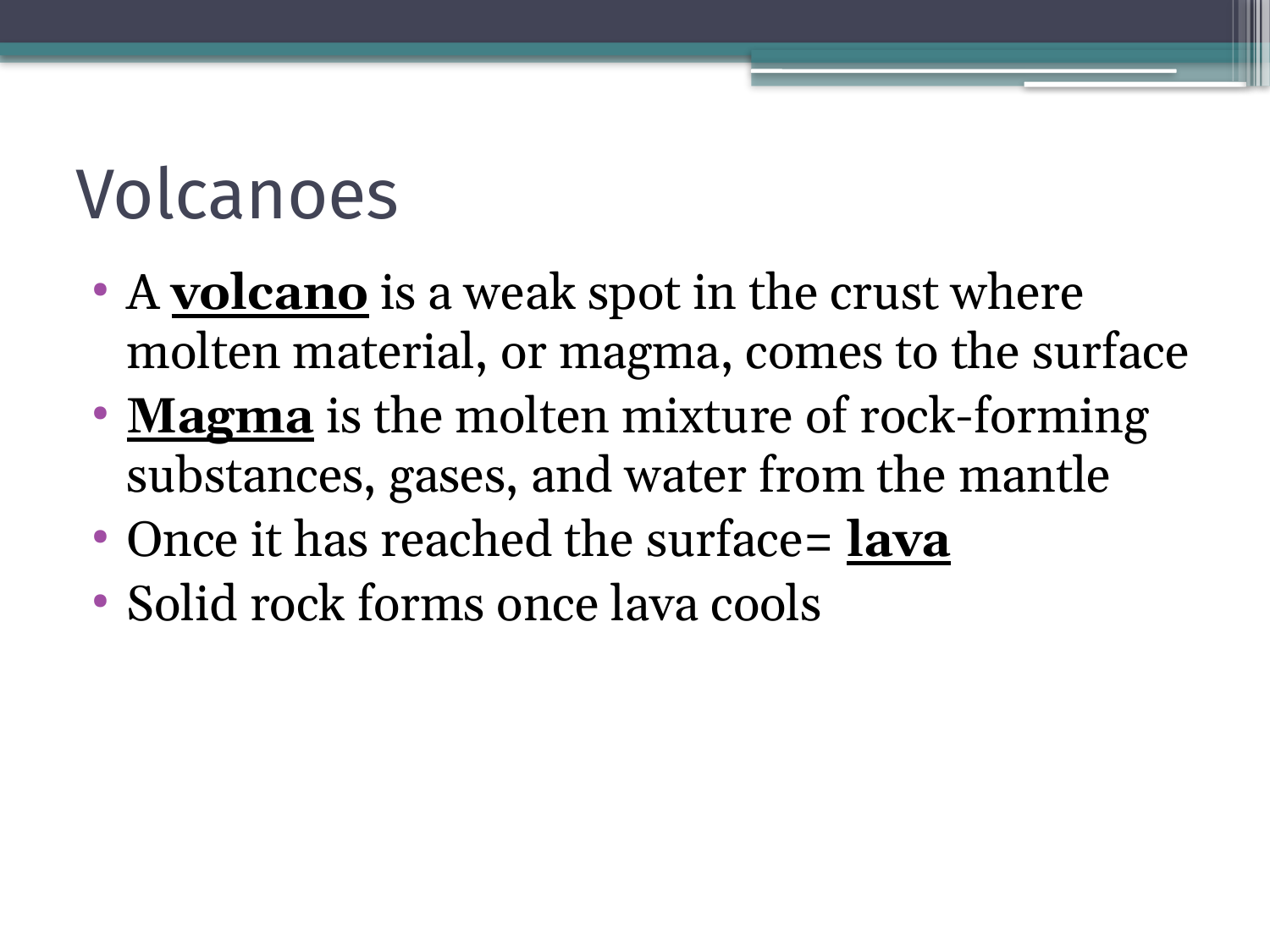

# Volcanoes
A volcano is a weak spot in the crust where molten material, or magma, comes to the surface
Magma is the molten mixture of rock-forming substances, gases, and water from the mantle
Once it has reached the surface= lava
Solid rock forms once lava cools